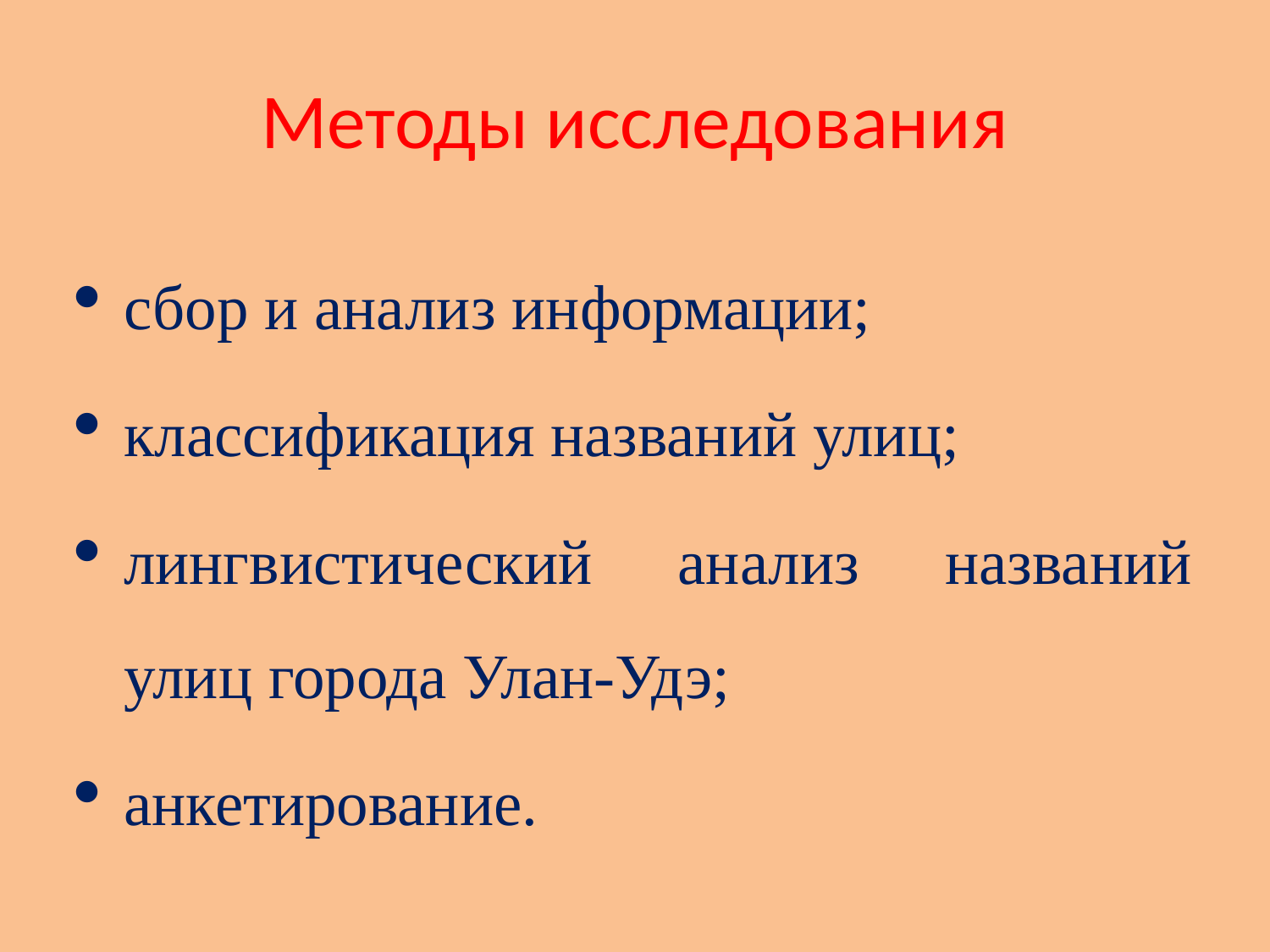

# Методы исследования
сбор и анализ информации;
классификация названий улиц;
лингвистический анализ названий улиц города Улан-Удэ;
анкетирование.